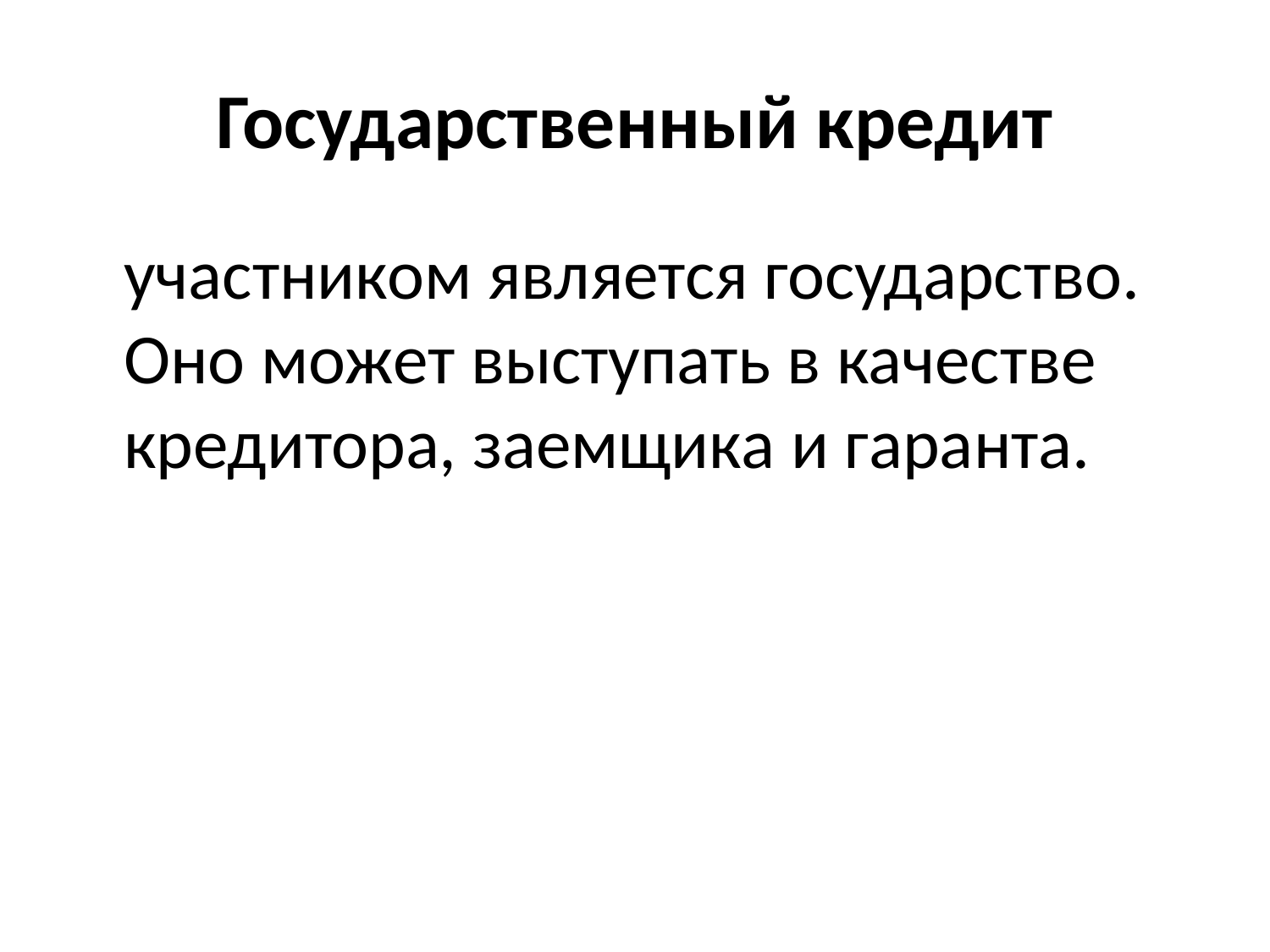

# Государственный кредит
   участником является государство. Оно может выступать в качестве кредитора, заемщика и гаранта.